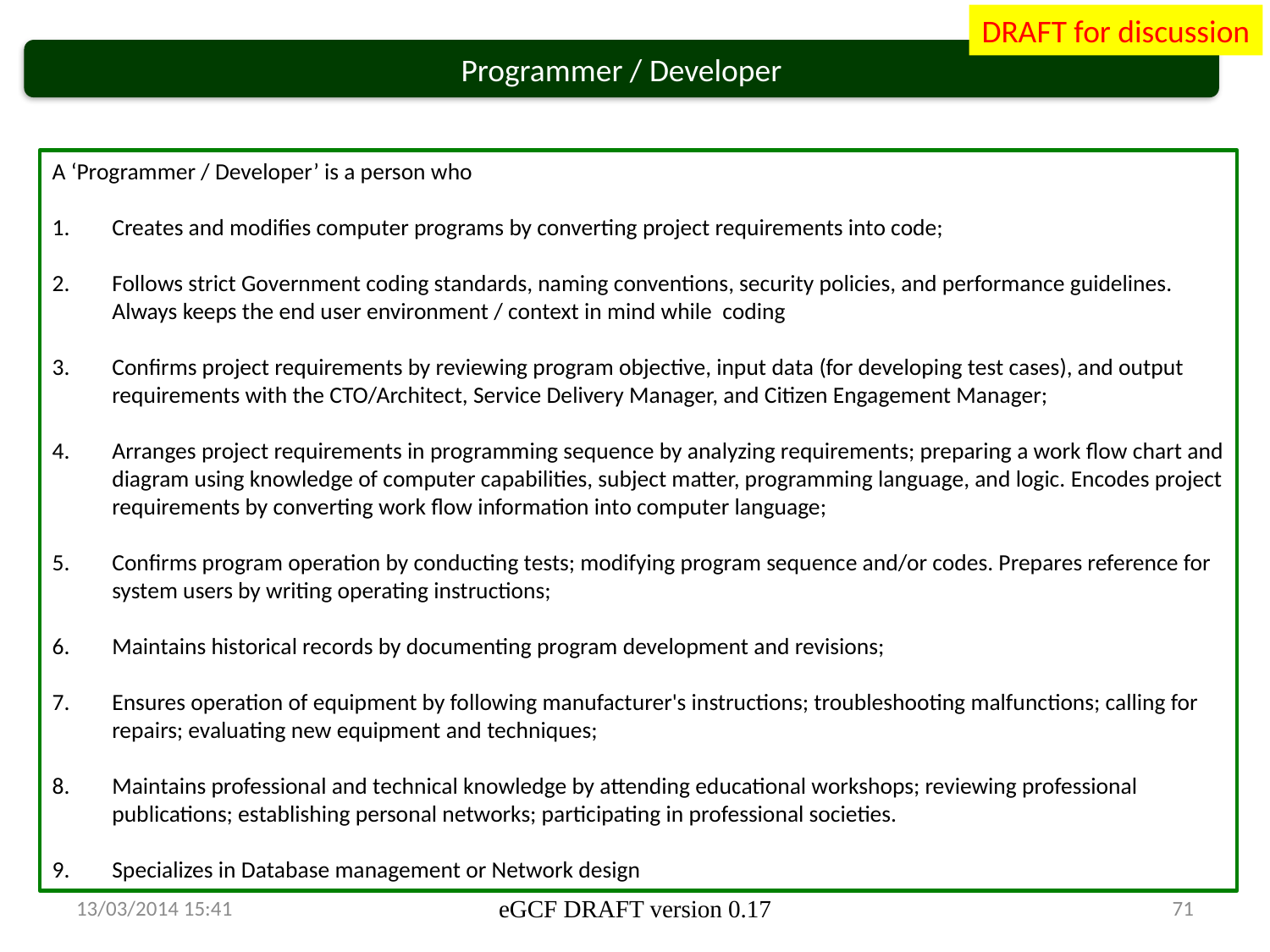

DRAFT for discussion
Programmer / Developer
A ‘Programmer / Developer’ is a person who

Creates and modifies computer programs by converting project requirements into code;

Follows strict Government coding standards, naming conventions, security policies, and performance guidelines. Always keeps the end user environment / context in mind while  coding

Confirms project requirements by reviewing program objective, input data (for developing test cases), and output requirements with the CTO/Architect, Service Delivery Manager, and Citizen Engagement Manager;

Arranges project requirements in programming sequence by analyzing requirements; preparing a work flow chart and diagram using knowledge of computer capabilities, subject matter, programming language, and logic. Encodes project requirements by converting work flow information into computer language;

Confirms program operation by conducting tests; modifying program sequence and/or codes. Prepares reference for system users by writing operating instructions;

Maintains historical records by documenting program development and revisions;

Ensures operation of equipment by following manufacturer's instructions; troubleshooting malfunctions; calling for repairs; evaluating new equipment and techniques;

Maintains professional and technical knowledge by attending educational workshops; reviewing professional publications; establishing personal networks; participating in professional societies.

Specializes in Database management or Network design
13/03/2014 15:41
eGCF DRAFT version 0.17
71